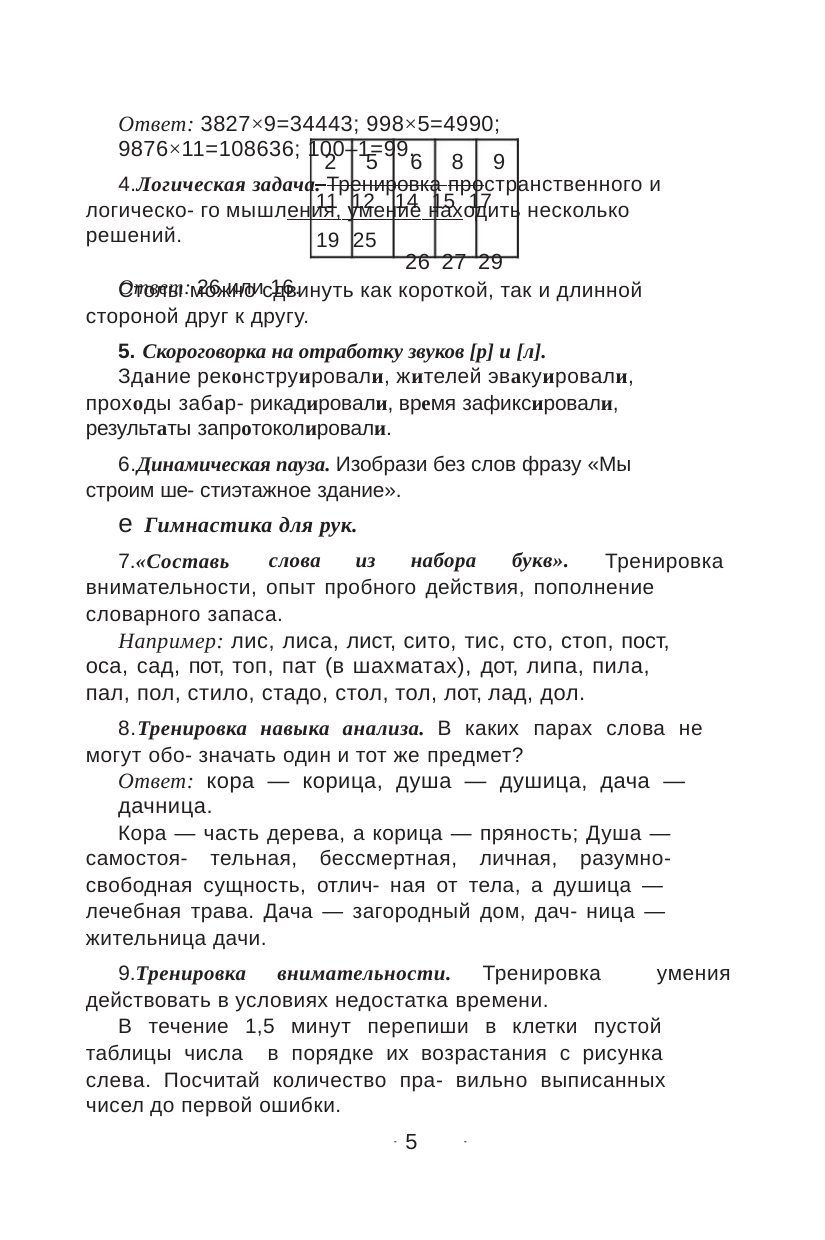

Ответ: 3827×9=34443; 998×5=4990;
9876×11=108636; 100–1=99.
Ответ:

2
5
6
8
9
4.Логическая задача. Тренировка пространственного и
11 12 14 15 17
логическо- го мышления, умение находить несколько
решений.
26 27 29
Ответ: 26 или 16.
19 25
Столы можно сдвинуть как короткой, так и длинной
стороной друг к другу.
5. Скороговорка на отработку звуков [р] и [л].
Здание реконструировали, жителей эвакуировали,
проходы забар- рикадировали, время зафиксировали,
результаты запротоколировали.
6.Динамическая пауза. Изобрази без слов фразу «Мы
строим ше- стиэтажное здание».
e Гимнастика для рук.
Тренировка
7.«Составь
слова
из
набора
букв».
внимательности, опыт пробного действия, пополнение
словарного запаса.
Например: лис, лиса, лист, сито, тис, сто, стоп, пост,
оса, сад, пот, топ, пат (в шахматах), дот, липа, пила,
пал, пол, стило, стадо, стол, тол, лот, лад, дол.
8.Тренировка навыка анализа. В каких парах слова не
могут обо- значать один и тот же предмет?
Ответ: кора — корица, душа — душица, дача —
дачница.
Кора — часть дерева, а корица — пряность; Душа —
самостоя- тельная, бессмертная, личная, разумно-
свободная сущность, отлич- ная от тела, а душица —
лечебная трава. Дача — загородный дом, дач- ница —
жительница дачи.
9.Тренировка внимательности. Тренировка
умения
действовать в условиях недостатка времени.
В течение 1,5 минут перепиши в клетки пустой
таблицы числа в порядке их возрастания с рисунка
слева. Посчитай количество пра- вильно выписанных
чисел до первой ошибки.
5
5